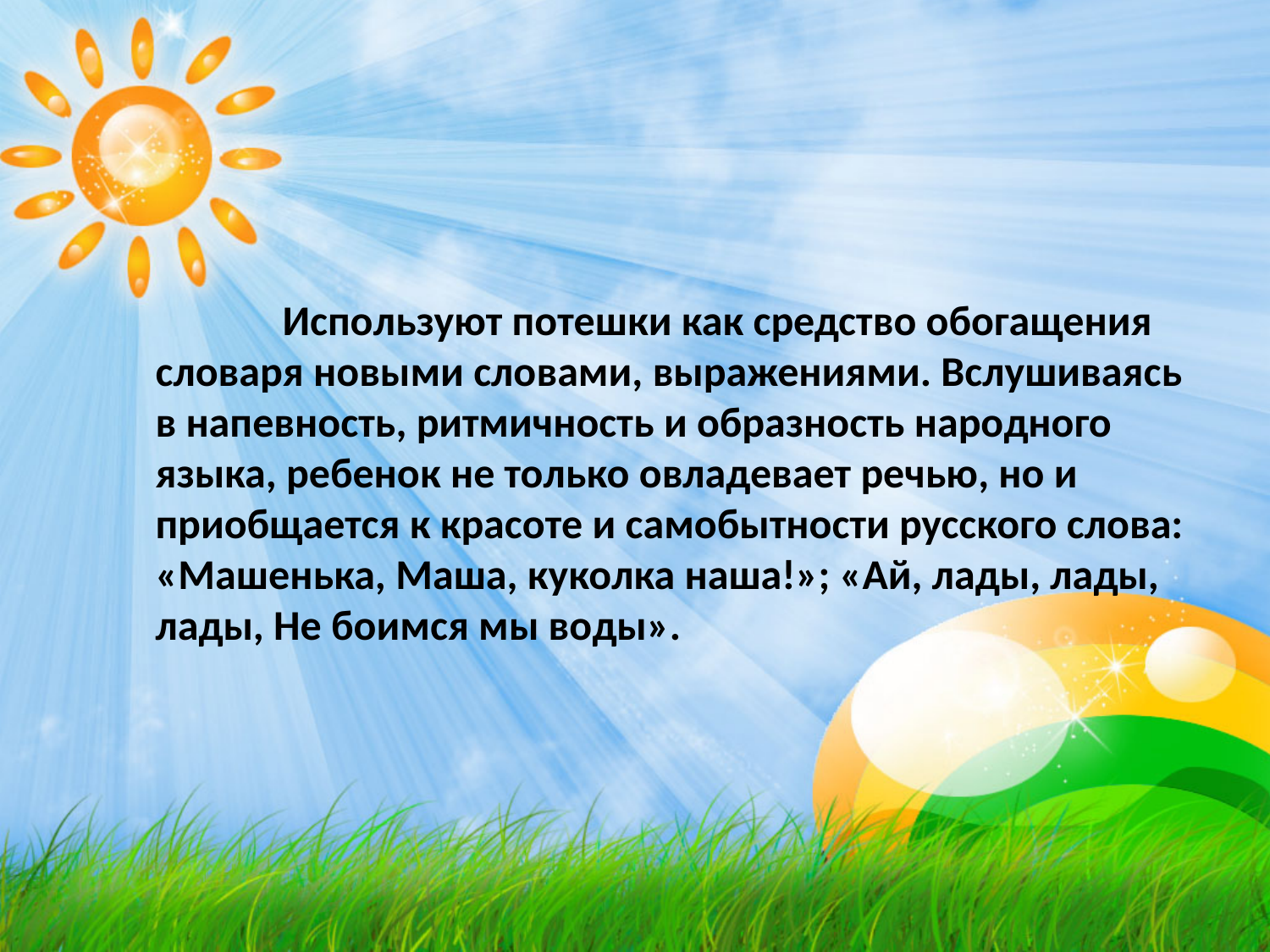

Используют потешки как средство обогащения словаря новыми словами, выражениями. Вслушиваясь в напевность, ритмичность и образность народного языка, ребенок не только овладевает речью, но и приобщается к красоте и самобытности русского слова: «Машенька, Маша, куколка наша!»; «Ай, лады, лады, лады, Не боимся мы воды».